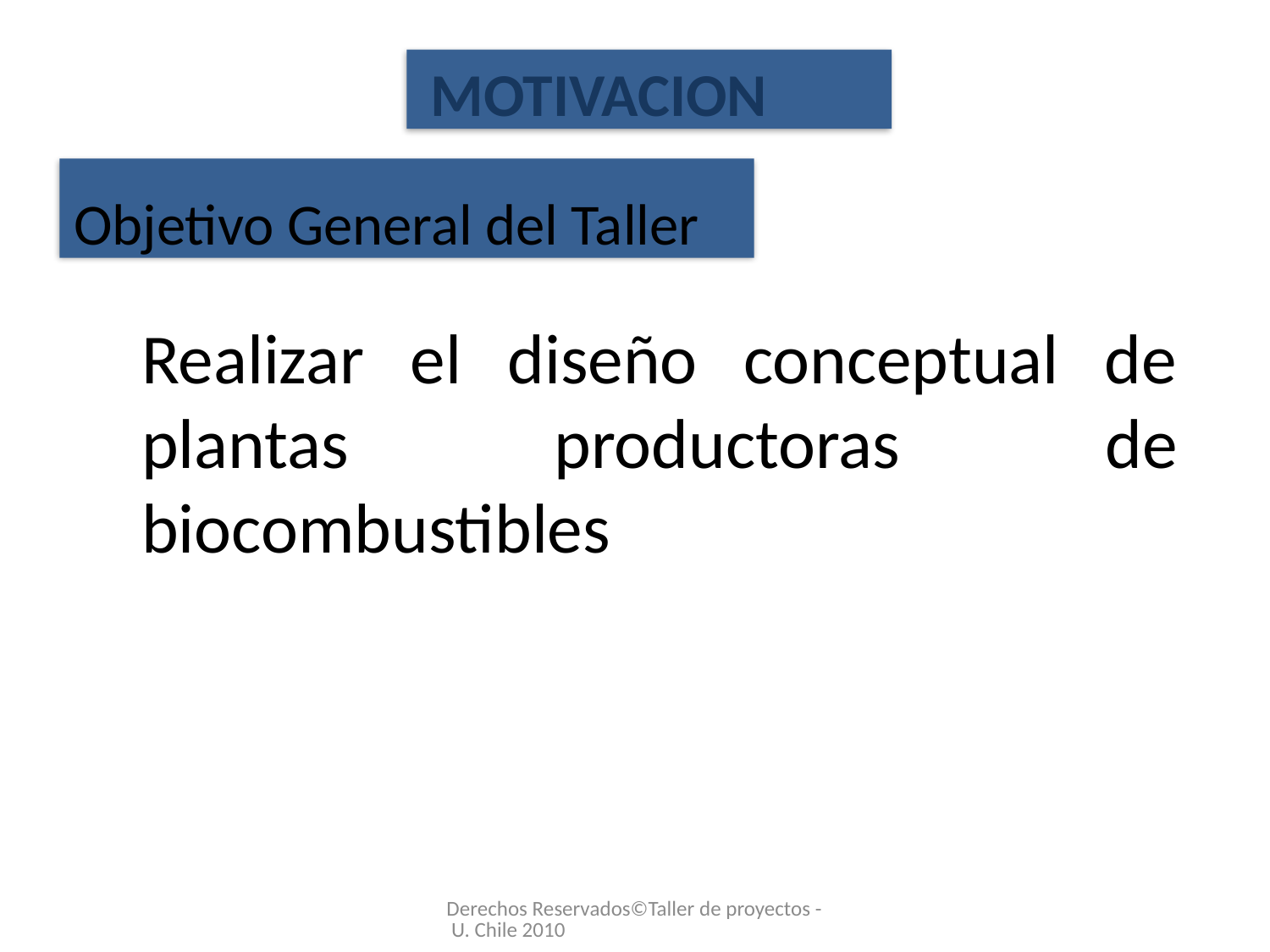

MOTIVACION
 Objetivo General del Taller
Realizar el diseño conceptual de plantas productoras de biocombustibles
Derechos Reservados©Taller de proyectos - U. Chile 2010